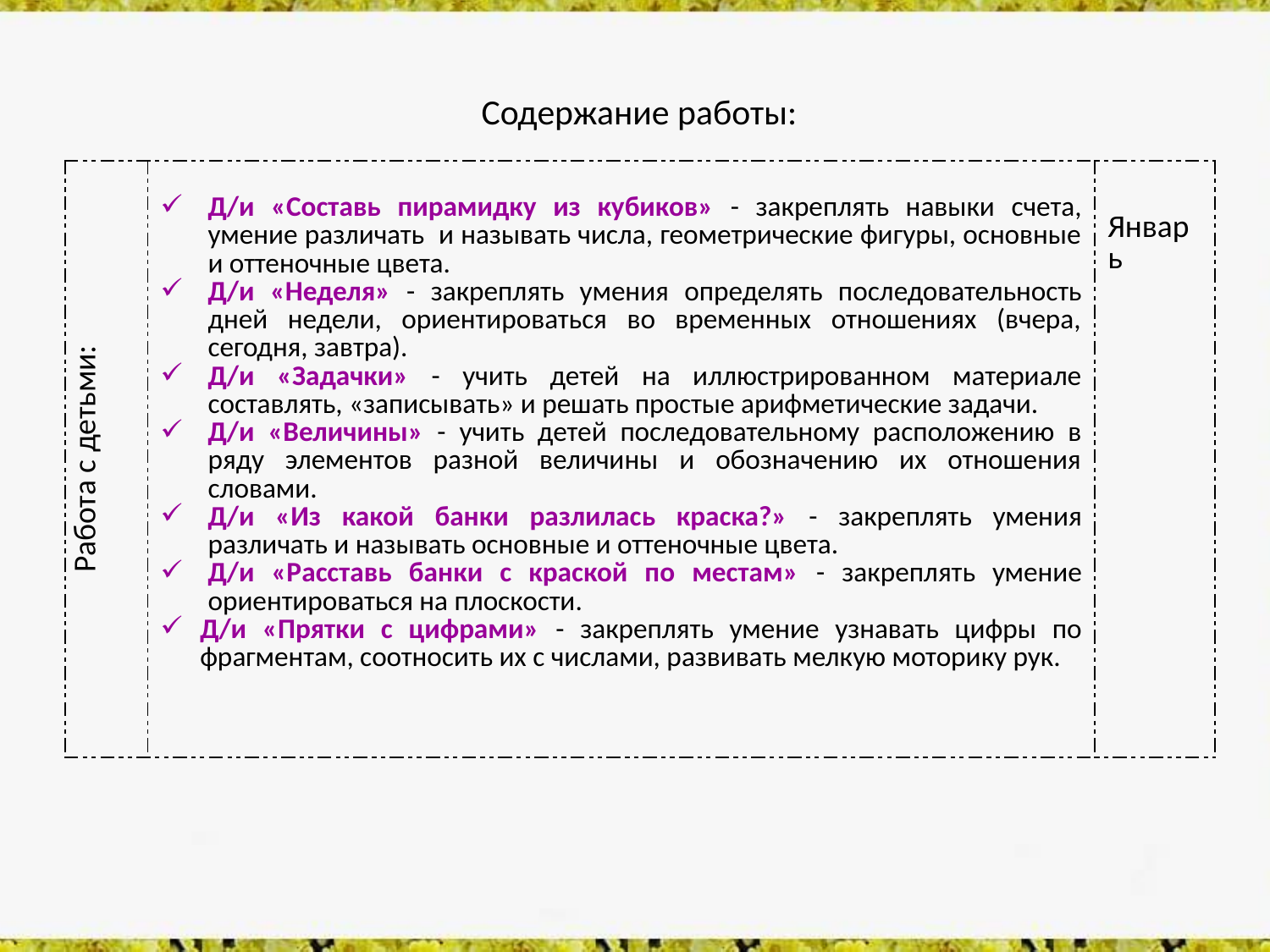

# Содержание работы:
| Работа с детьми: | Д/и «Составь пирамидку из кубиков» - закреплять навыки счета, умение различать и называть числа, геометрические фигуры, основные и оттеночные цвета. Д/и «Неделя» - закреплять умения определять последовательность дней недели, ориентироваться во временных отношениях (вчера, сегодня, завтра). Д/и «Задачки» - учить детей на иллюстрированном материале составлять, «записывать» и решать простые арифметические задачи. Д/и «Величины» - учить детей последовательному расположению в ряду элементов разной величины и обозначению их отношения словами. Д/и «Из какой банки разлилась краска?» - закреплять умения различать и называть основные и оттеночные цвета. Д/и «Расставь банки с краской по местам» - закреплять умение ориентироваться на плоскости. Д/и «Прятки с цифрами» - закреплять умение узнавать цифры по фрагментам, соотносить их с числами, развивать мелкую моторику рук. | Январь |
| --- | --- | --- |